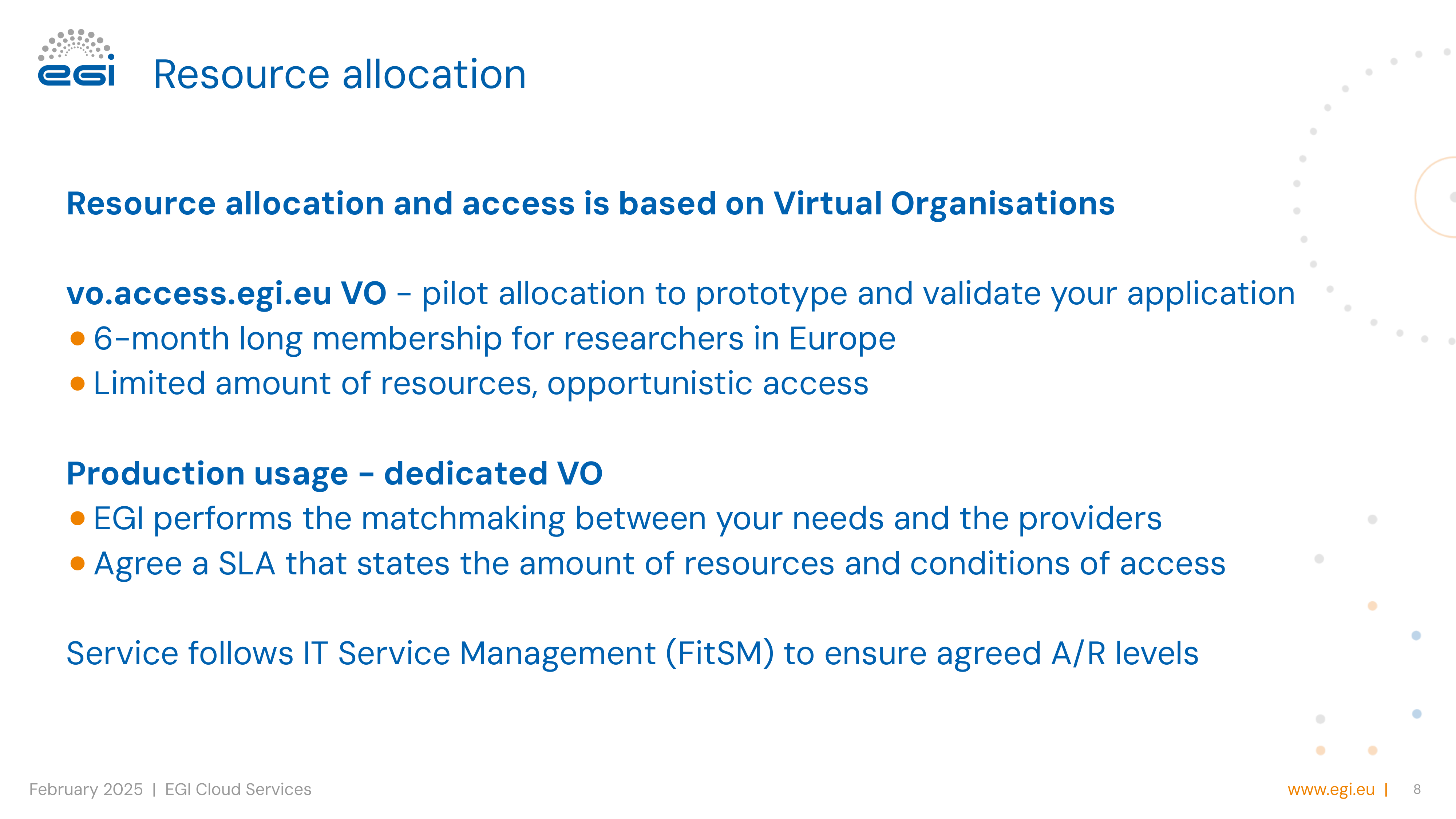

# Resource allocation

Resource allocation and access is based on Virtual Organisations

vo.access.egi.eu VO - pilot allocation to prototype and validate your application
6-month long membership for researchers in Europe
Limited amount of resources, opportunistic access

Production usage - dedicated VO
EGI performs the matchmaking between your needs and the providers
Agree a SLA that states the amount of resources and conditions of access

Service follows IT Service Management (FitSM) to ensure agreed A/R levels

8